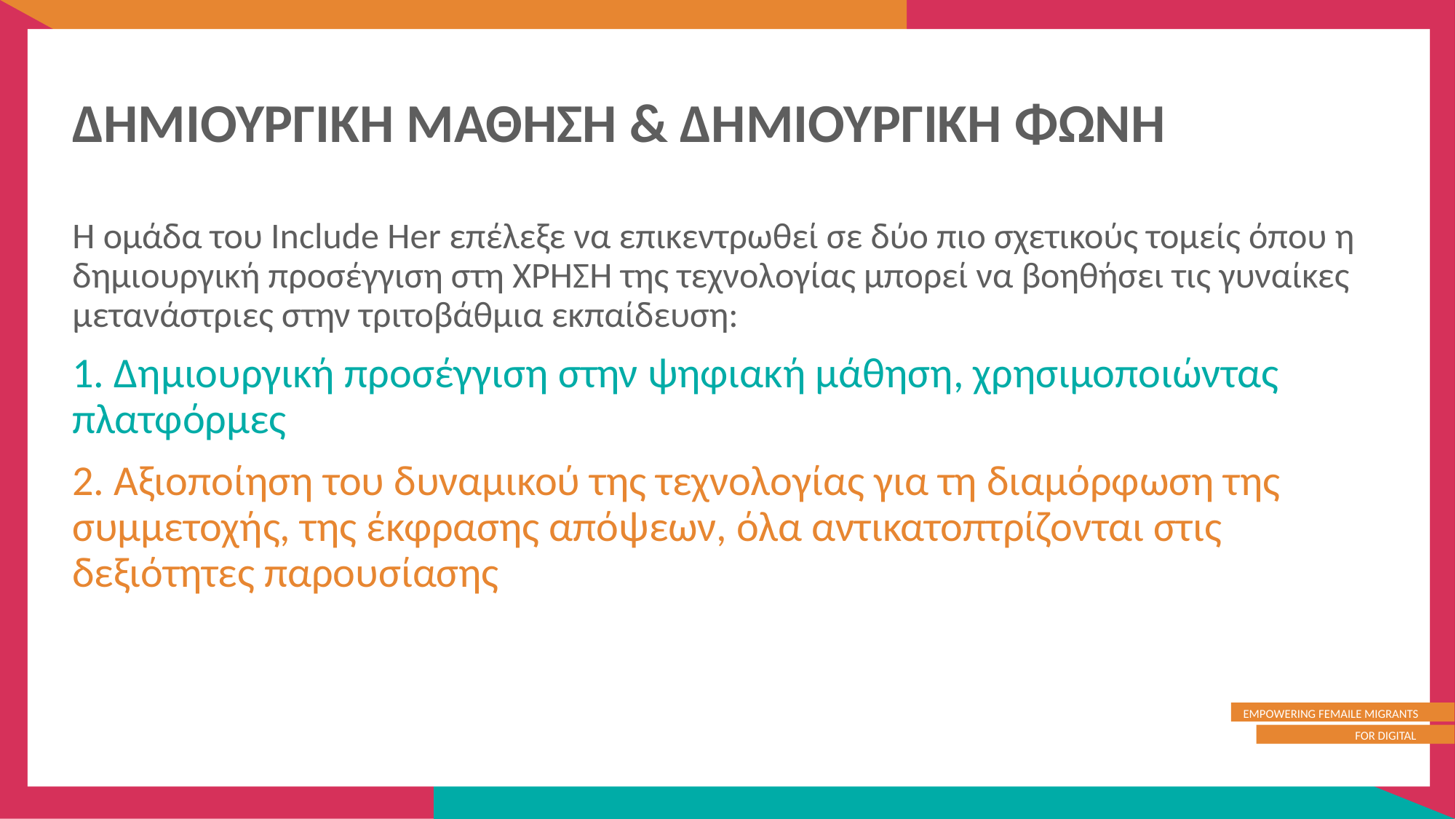

ΔΗΜΙΟΥΡΓΙΚΗ ΜΑΘΗΣΗ & ΔΗΜΙΟΥΡΓΙΚΗ ΦΩΝΗ
Η ομάδα του Include Her επέλεξε να επικεντρωθεί σε δύο πιο σχετικούς τομείς όπου η δημιουργική προσέγγιση στη ΧΡΗΣΗ της τεχνολογίας μπορεί να βοηθήσει τις γυναίκες μετανάστριες στην τριτοβάθμια εκπαίδευση:
1. Δημιουργική προσέγγιση στην ψηφιακή μάθηση, χρησιμοποιώντας πλατφόρμες
2. Αξιοποίηση του δυναμικού της τεχνολογίας για τη διαμόρφωση της συμμετοχής, της έκφρασης απόψεων, όλα αντικατοπτρίζονται στις δεξιότητες παρουσίασης